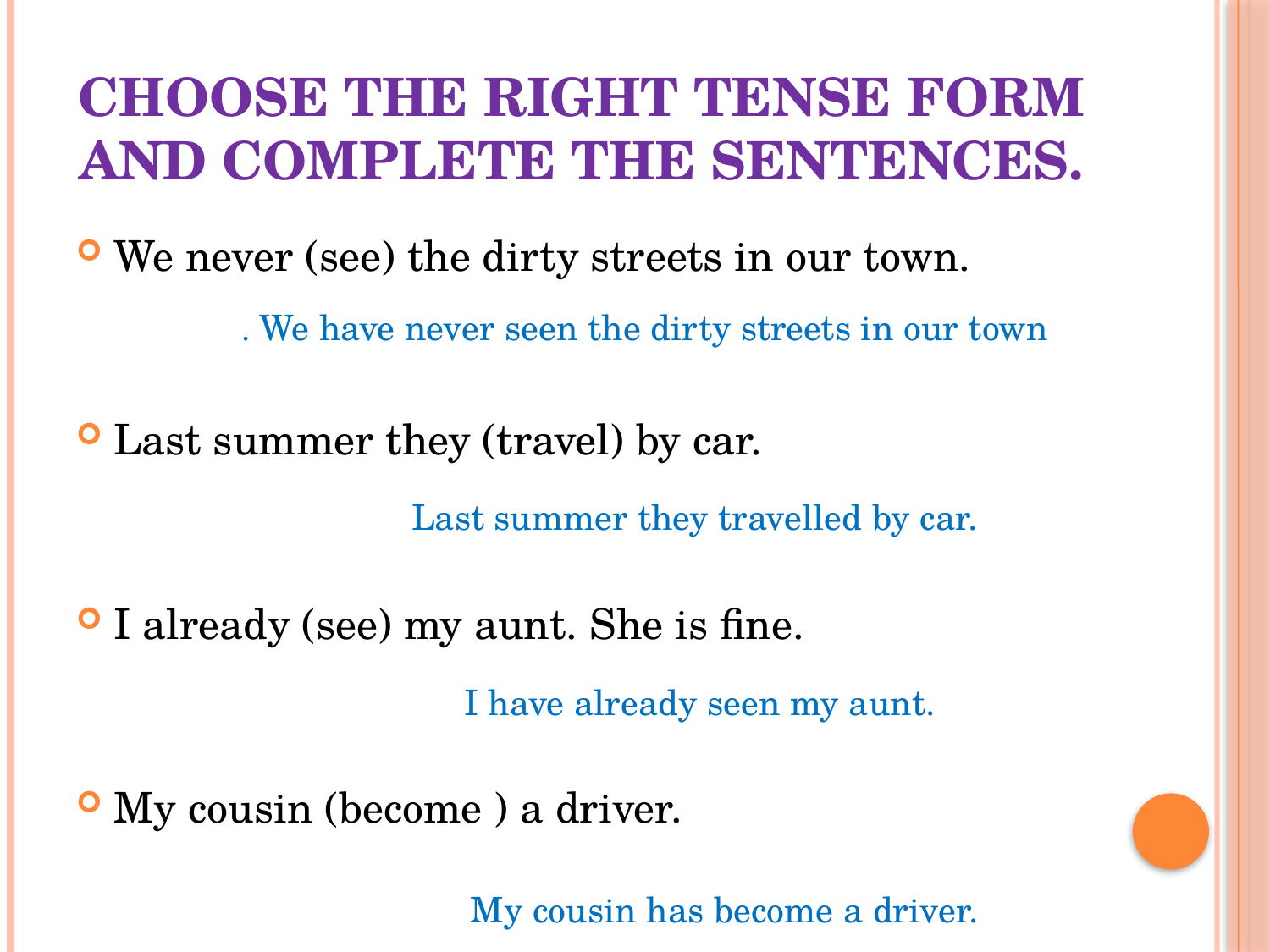

# Choose the right tense form and complete the sentences.
We never (see) the dirty streets in our town.

Last summer they (travel) by car.

I already (see) my aunt. She is fine.

My cousin (become ) a driver.

. We have never seen the dirty streets in our town
Last summer they travelled by car.
I have already seen my aunt.
My cousin has become a driver.